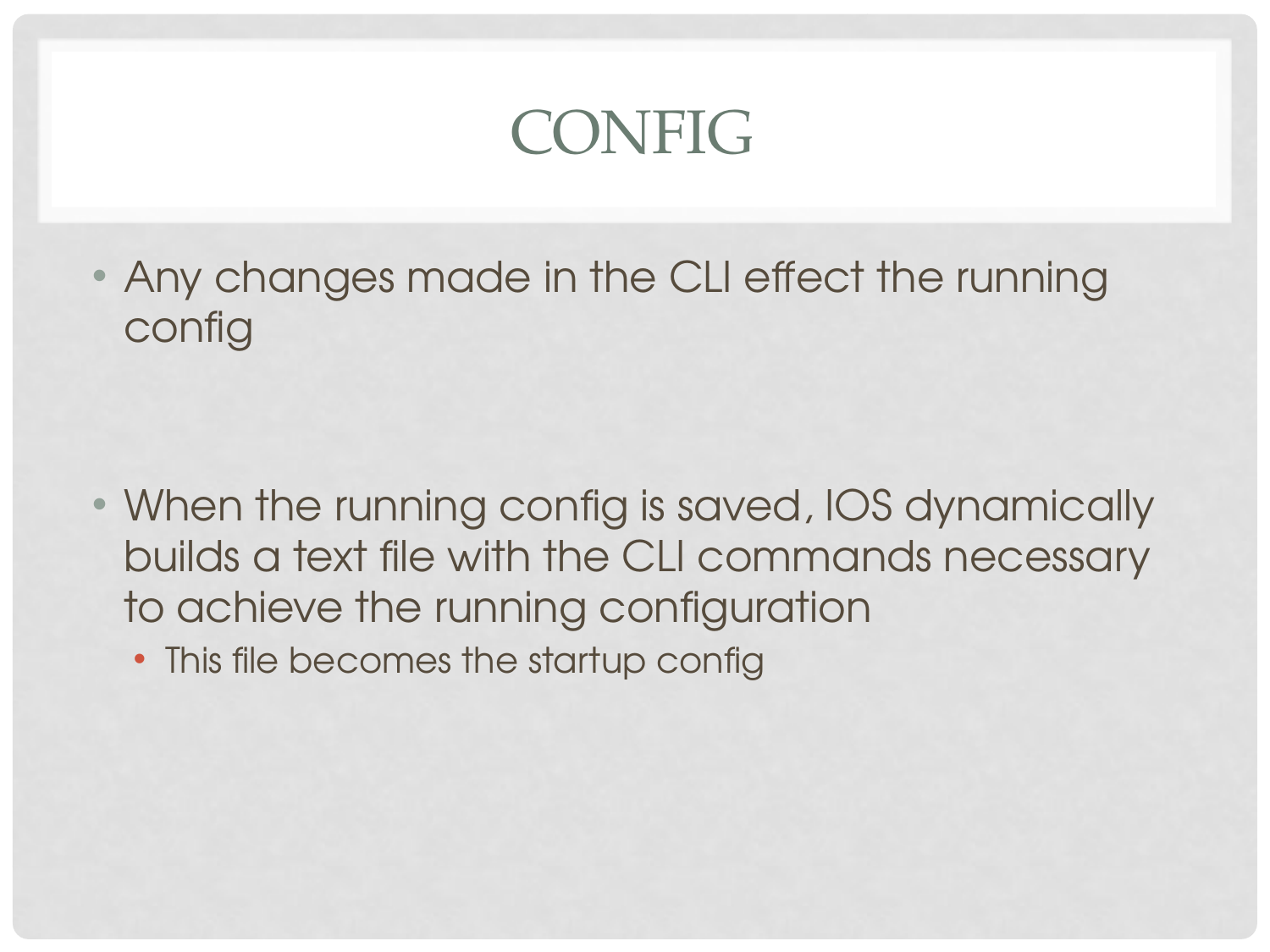

# config
Any changes made in the CLI effect the running config

When the running config is saved, IOS dynamically builds a text file with the CLI commands necessary to achieve the running configuration
This file becomes the startup config